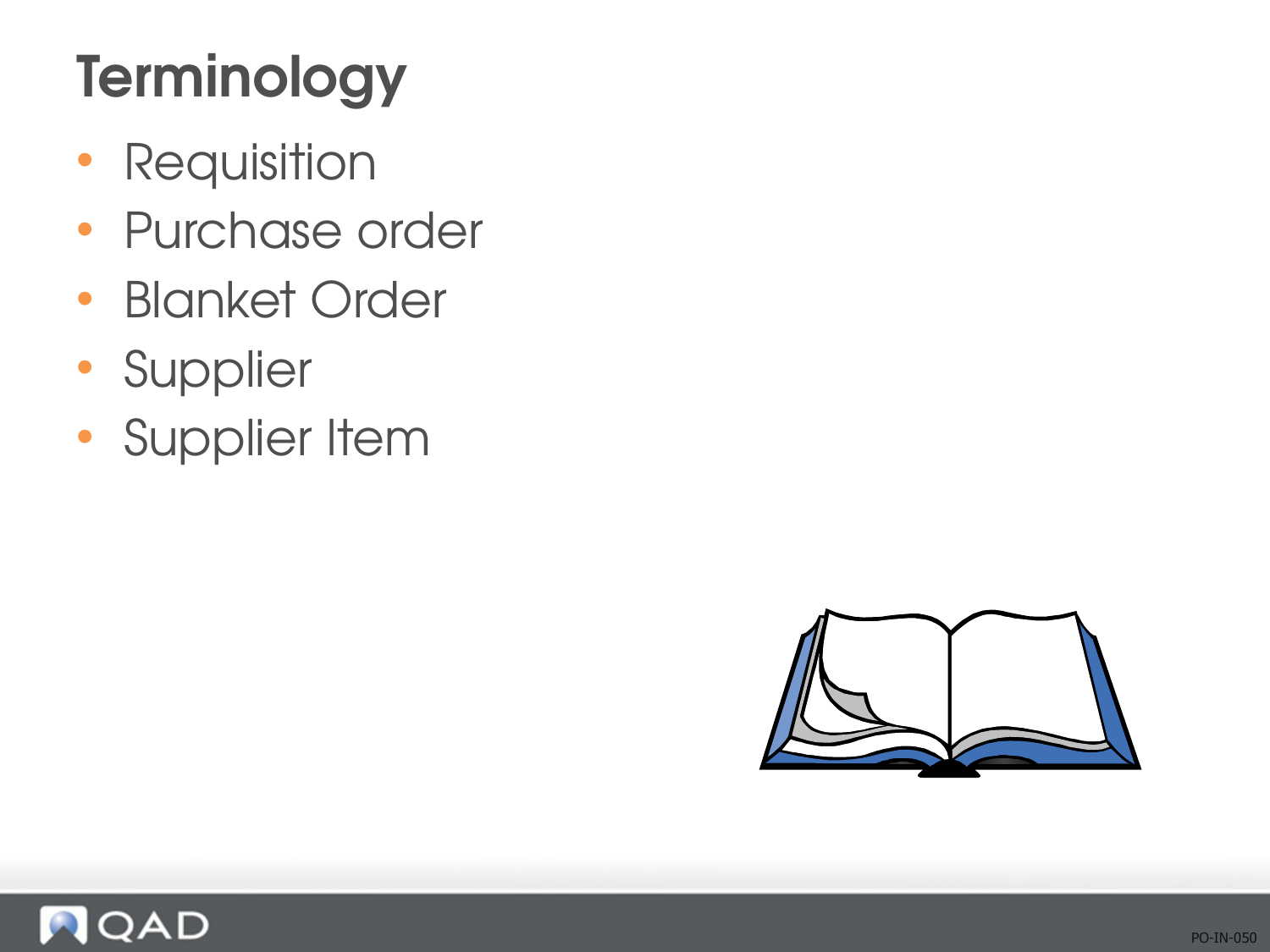

# Terminology
Requisition
Purchase order
Blanket Order
Supplier
Supplier Item

PO-IN-050